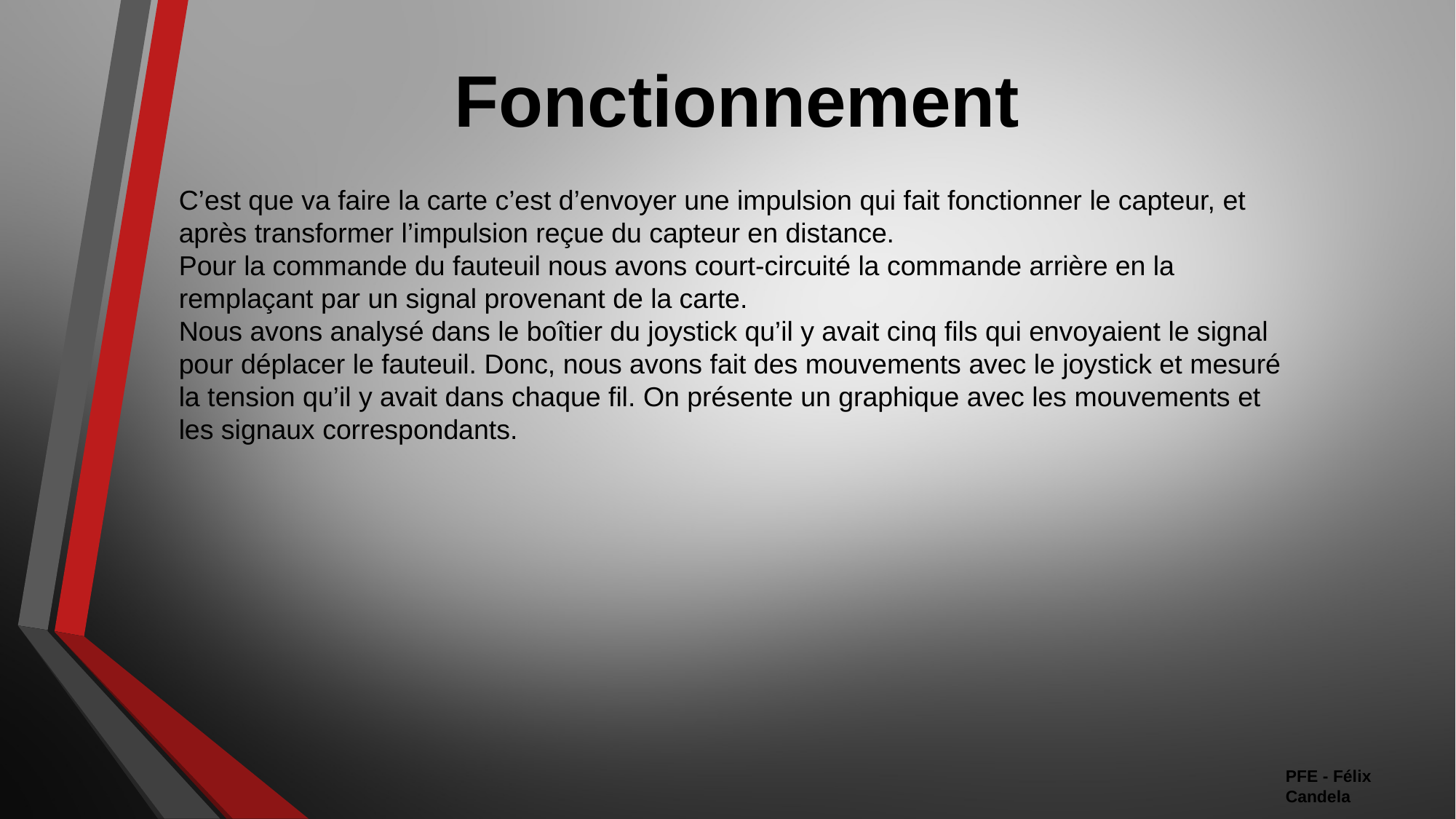

Fonctionnement
C’est que va faire la carte c’est d’envoyer une impulsion qui fait fonctionner le capteur, et après transformer l’impulsion reçue du capteur en distance.
Pour la commande du fauteuil nous avons court-circuité la commande arrière en la remplaçant par un signal provenant de la carte.
Nous avons analysé dans le boîtier du joystick qu’il y avait cinq fils qui envoyaient le signal pour déplacer le fauteuil. Donc, nous avons fait des mouvements avec le joystick et mesuré la tension qu’il y avait dans chaque fil. On présente un graphique avec les mouvements et les signaux correspondants.
PFE - Félix Candela